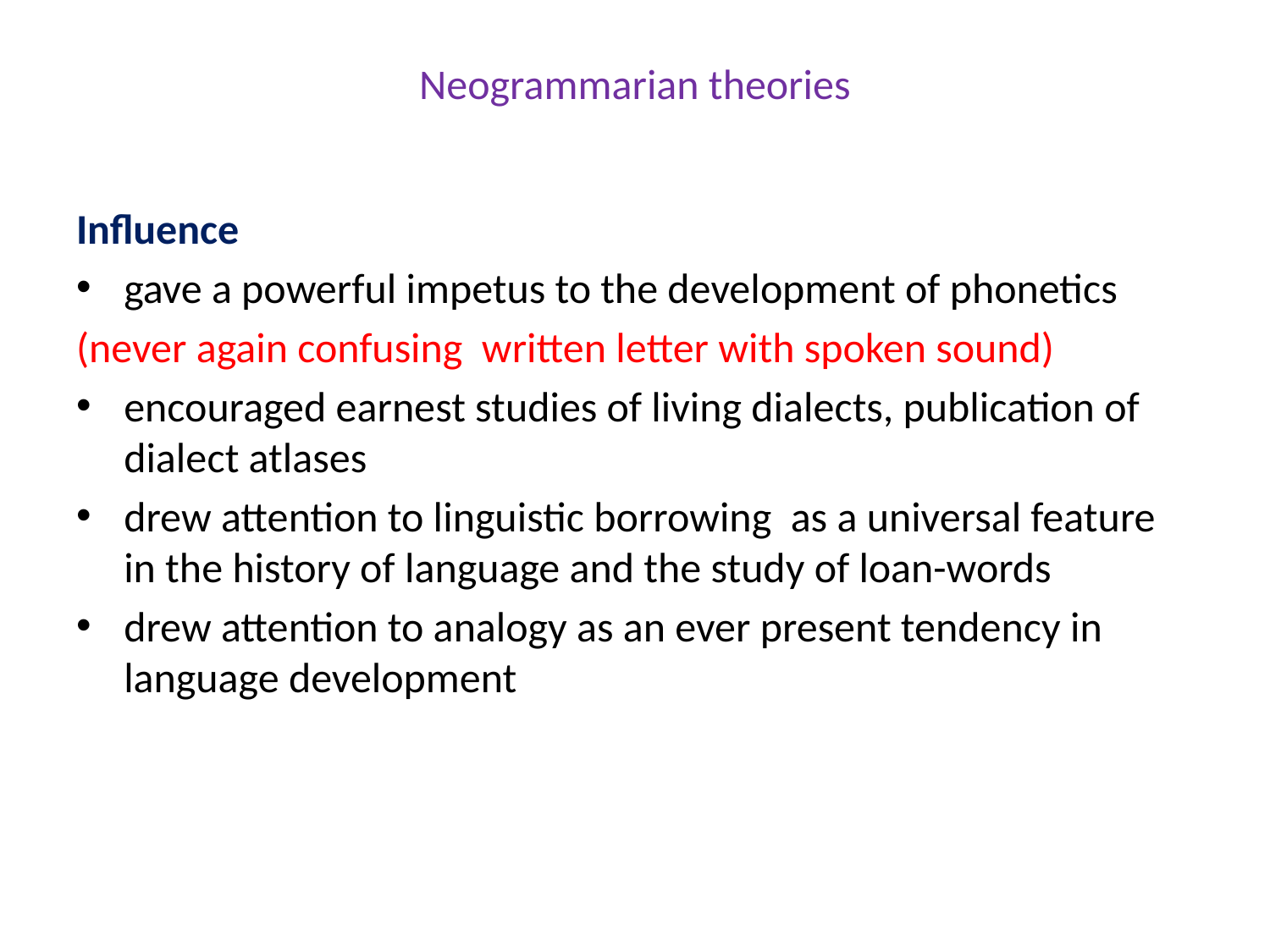

# Neogrammarian theories

Influence
gave a powerful impetus to the development of phonetics
(never again confusing  written letter with spoken sound)
encouraged earnest studies of living dialects, publication of dialect atlases
drew attention to linguistic borrowing  as a universal feature in the history of language and the study of loan-words
drew attention to analogy as an ever present tendency in language development